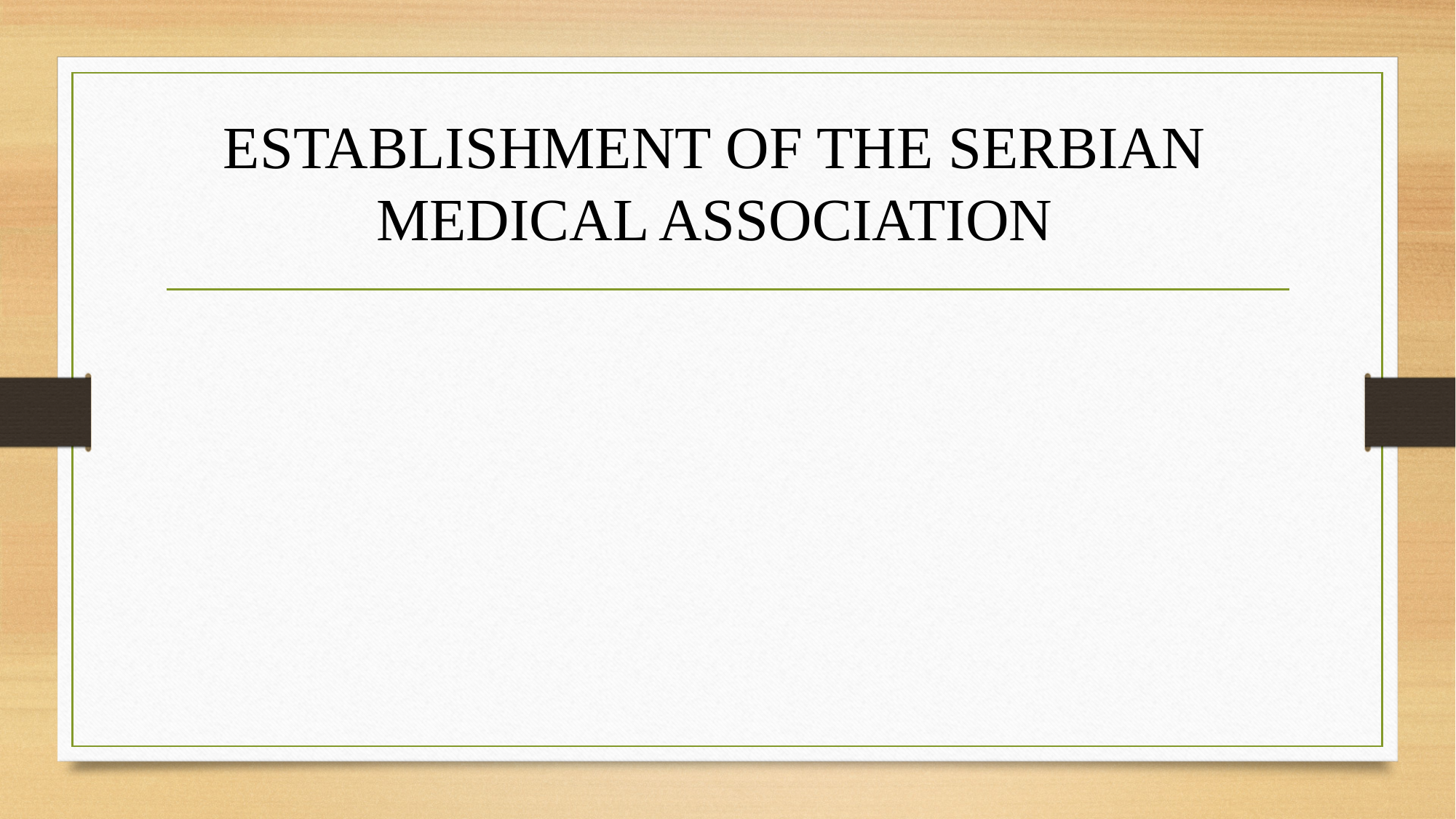

# ESTABLISHMENT OF THE SERBIAN MEDICAL ASSOCIATION